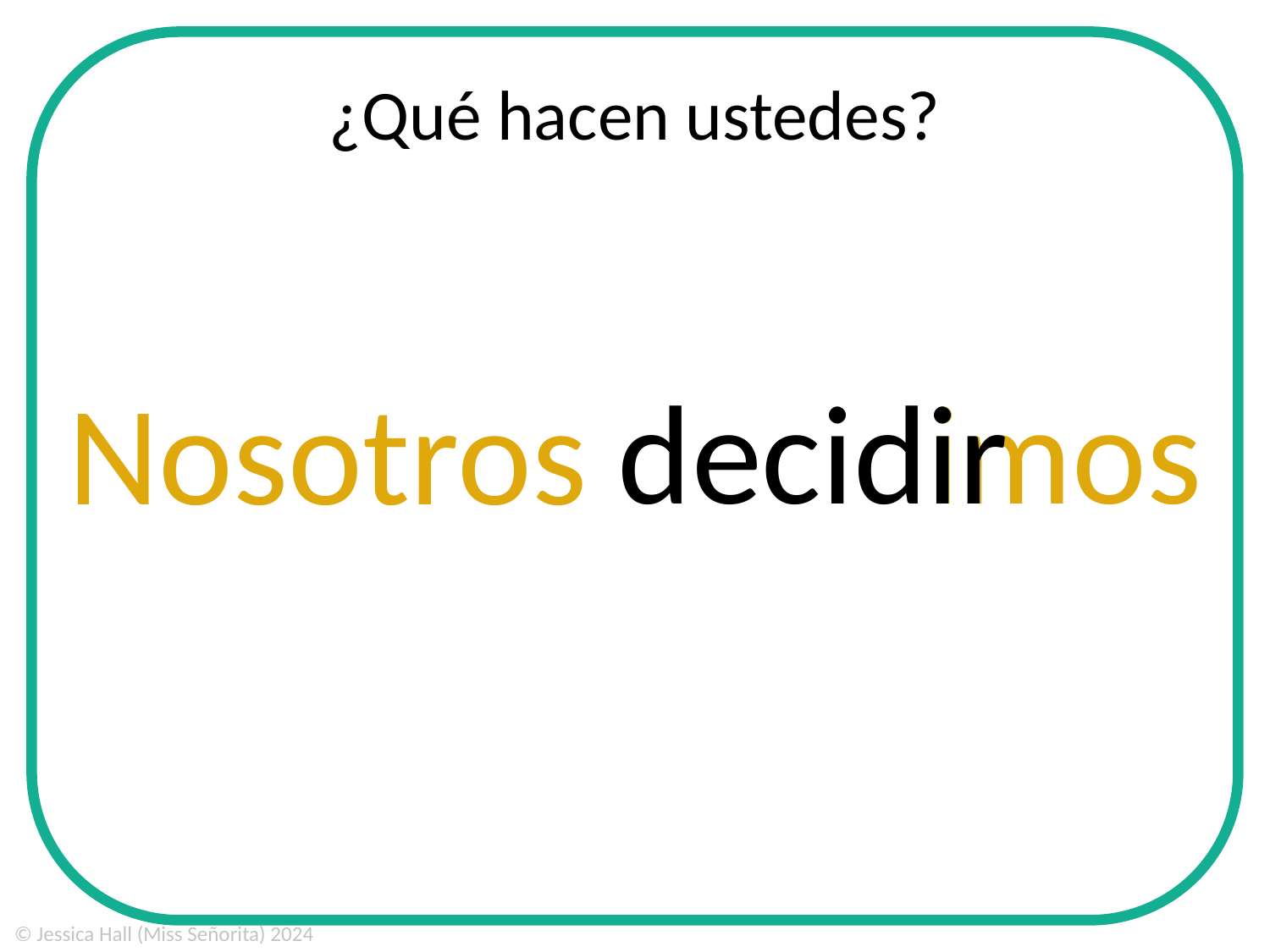

¿Qué hacen ustedes?
decid
ir
imos
Nosotros